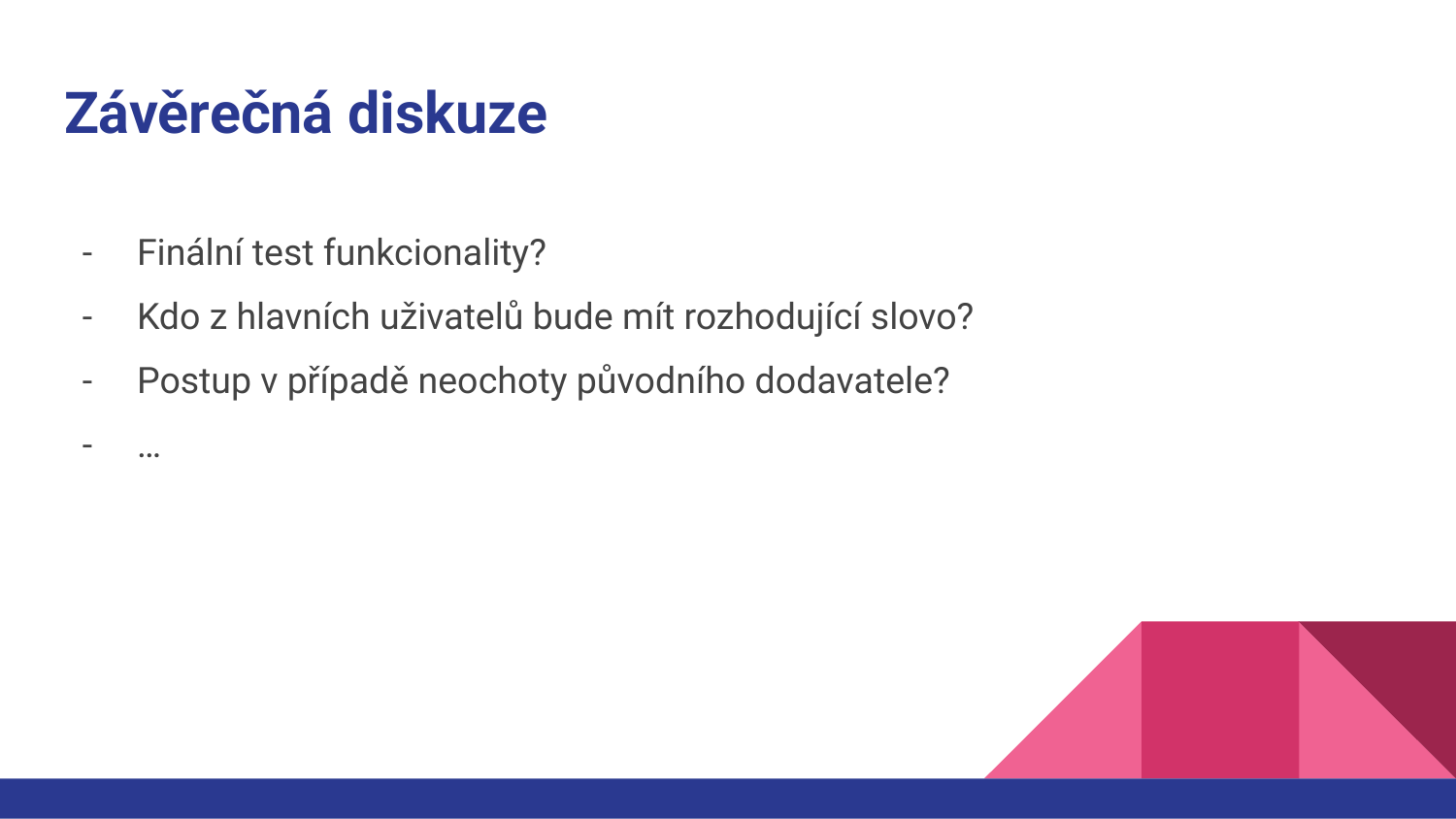

# Závěrečná diskuze
Finální test funkcionality?
Kdo z hlavních uživatelů bude mít rozhodující slovo?
Postup v případě neochoty původního dodavatele?
…